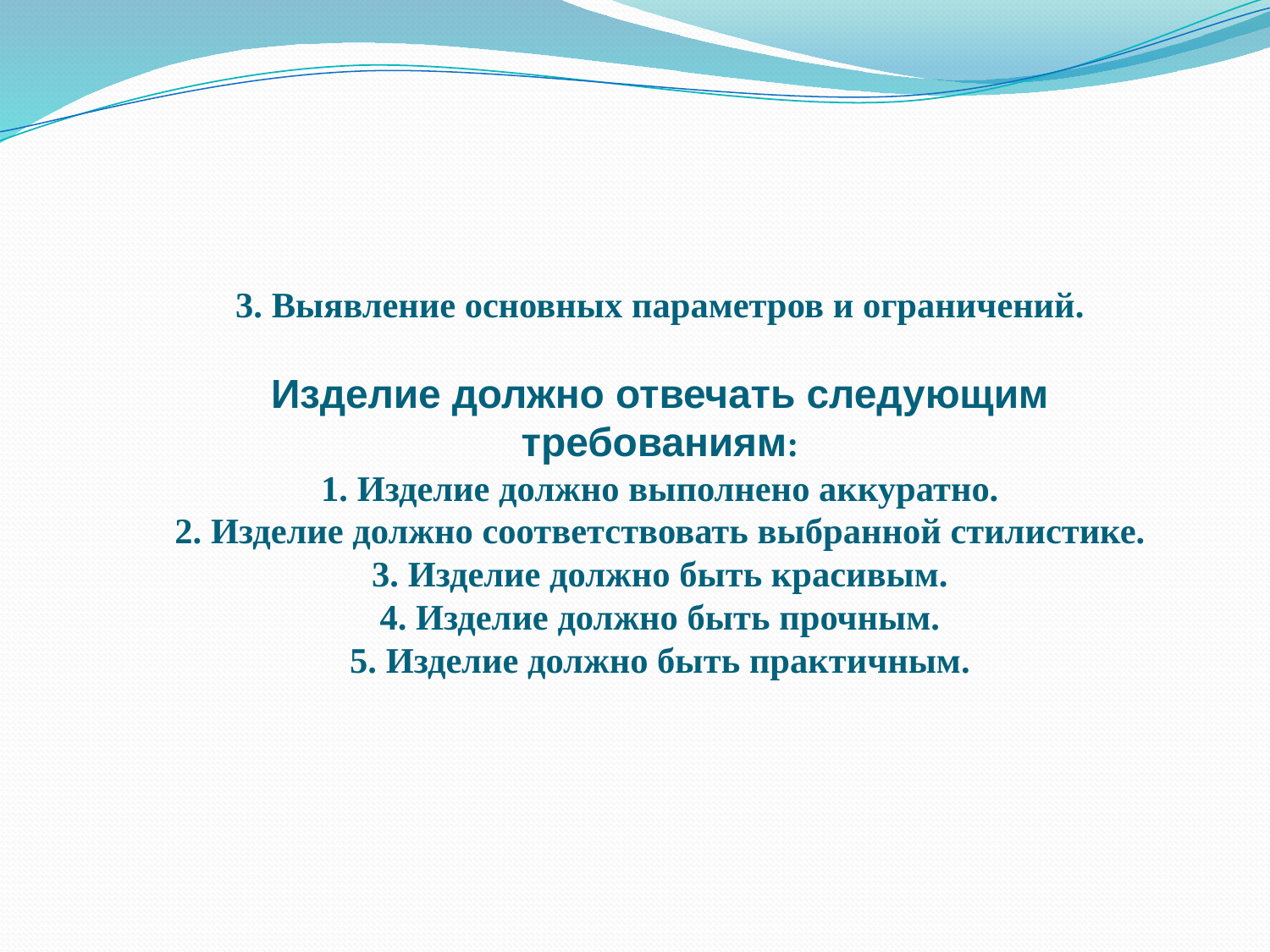

# 3. Выявление основных параметров и ограничений. Изделие должно отвечать следующим требованиям: 1. Изделие должно выполнено аккуратно. 2. Изделие должно соответствовать выбранной стилистике. 3. Изделие должно быть красивым. 4. Изделие должно быть прочным. 5. Изделие должно быть практичным.